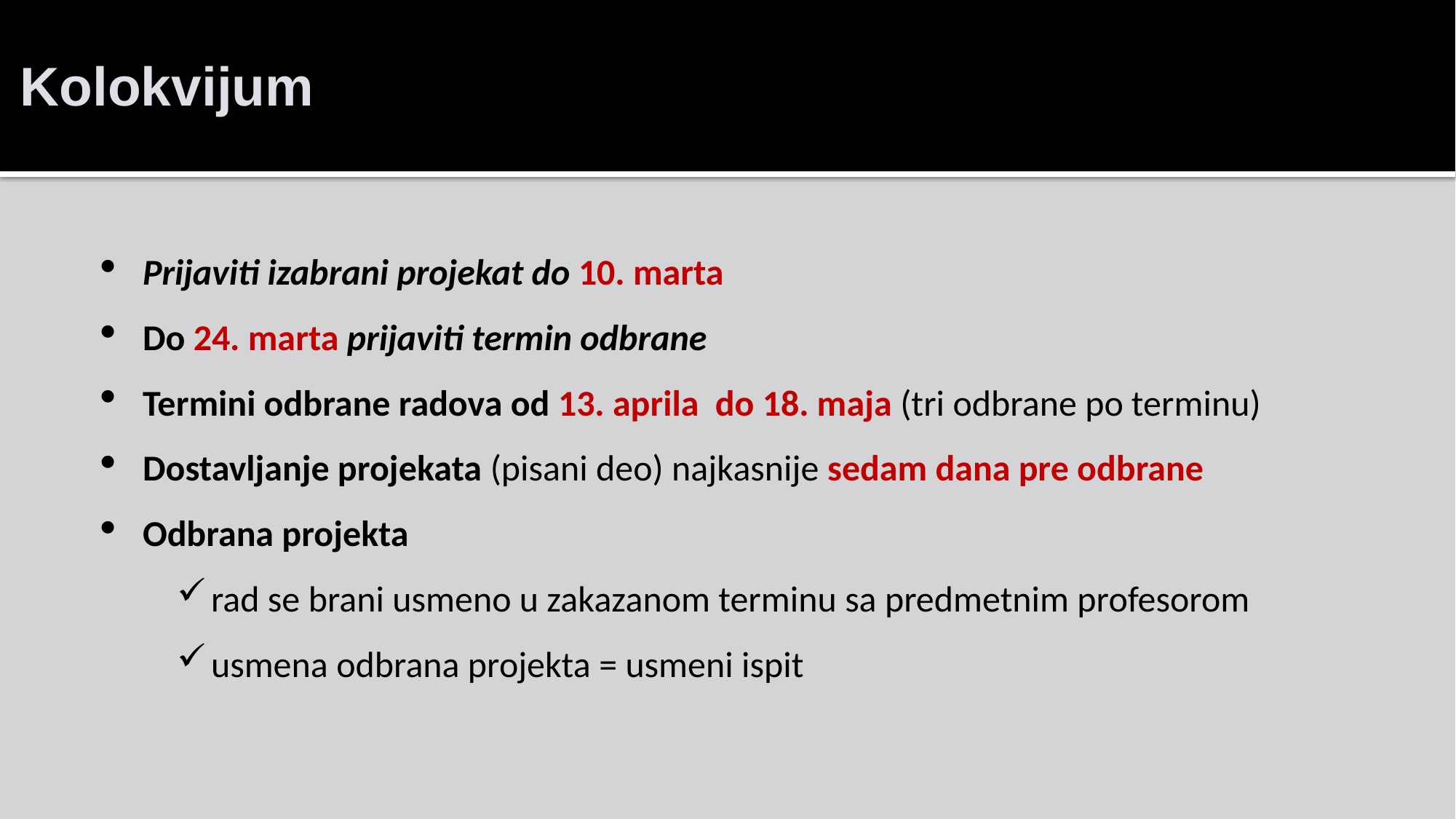

# Kolokvijum
Prijaviti izabrani projekat do 10. marta
Do 24. marta prijaviti termin odbrane
Termini odbrane radova od 13. aprila  do 18. maja (tri odbrane po terminu)
Dostavljanje projekata (pisani deo) najkasnije sedam dana pre odbrane
Odbrana projekta
rad se brani usmeno u zakazanom terminu sa predmetnim profesorom
usmena odbrana projekta = usmeni ispit